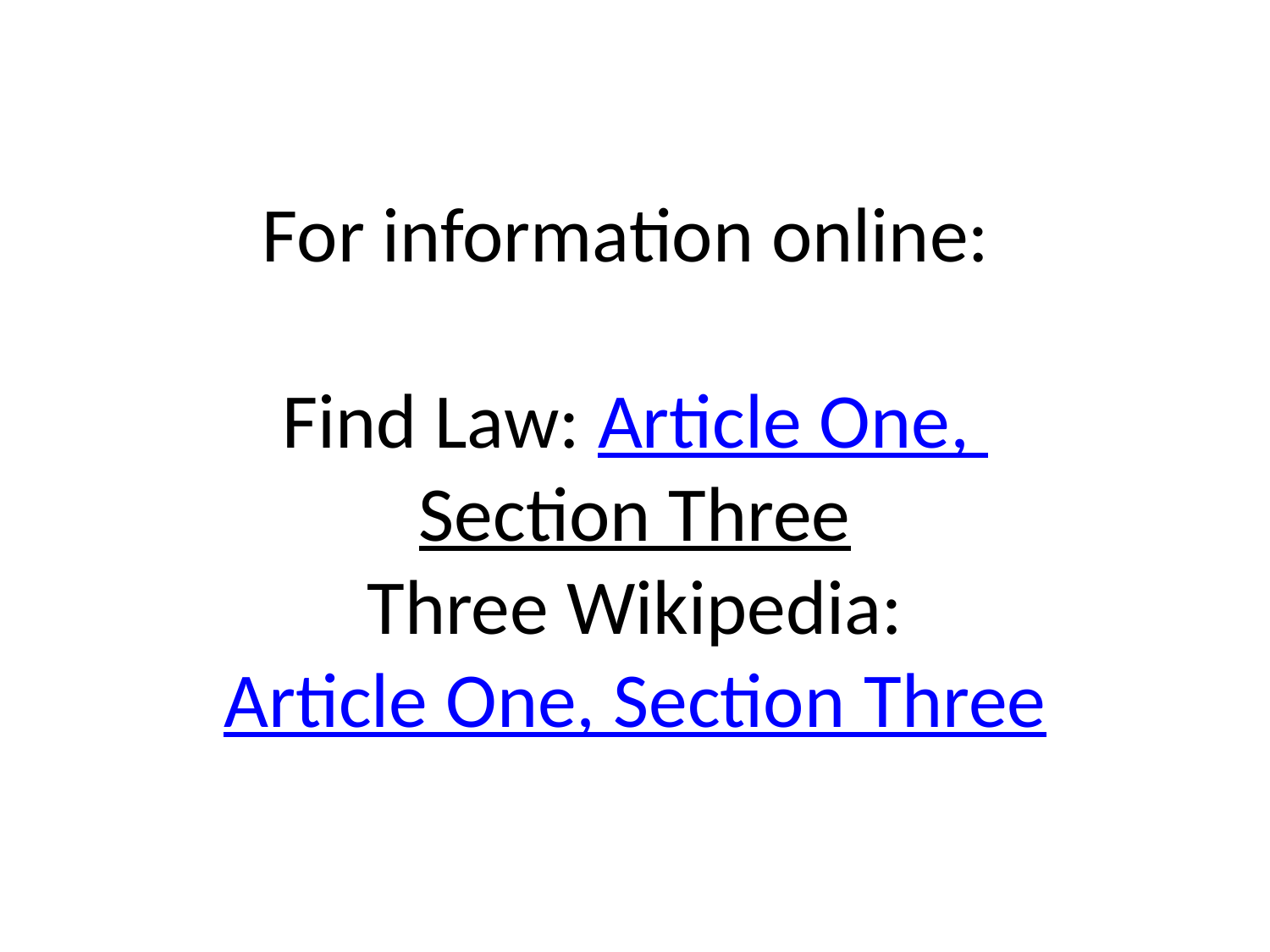

# For information online: Find Law: Article One, Section Three Three Wikipedia: Article One, Section Three